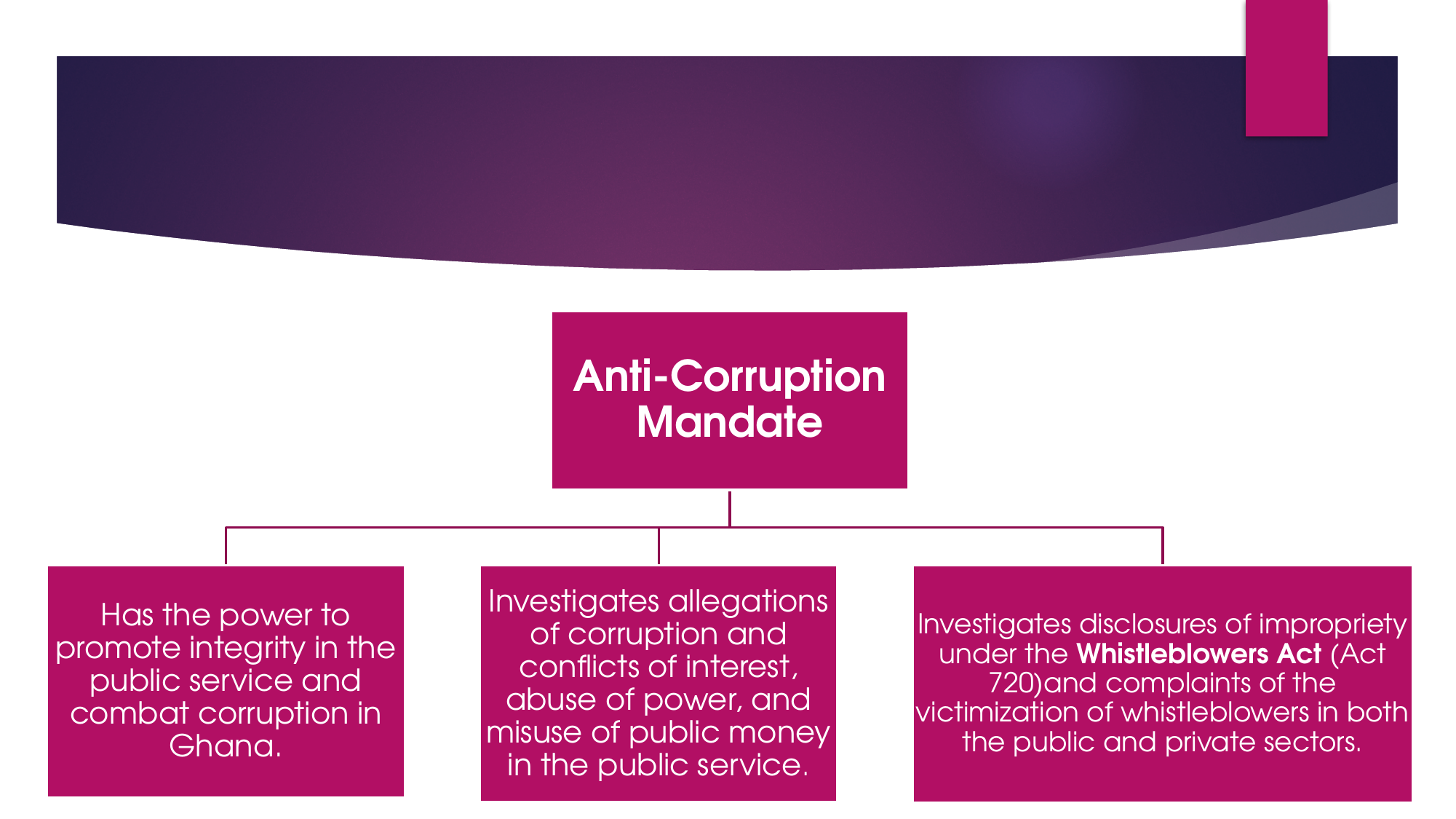

#

Anti-Corruption Mandate

Has the power to promote integrity in the public service and combat corruption in Ghana.

Investigates allegations of corruption and conflicts of interest, abuse of power, and misuse of public money in the public service.

Investigates disclosures of impropriety under the Whistleblowers Act (Act 720)and complaints of the victimization of whistleblowers in both the public and private sectors.